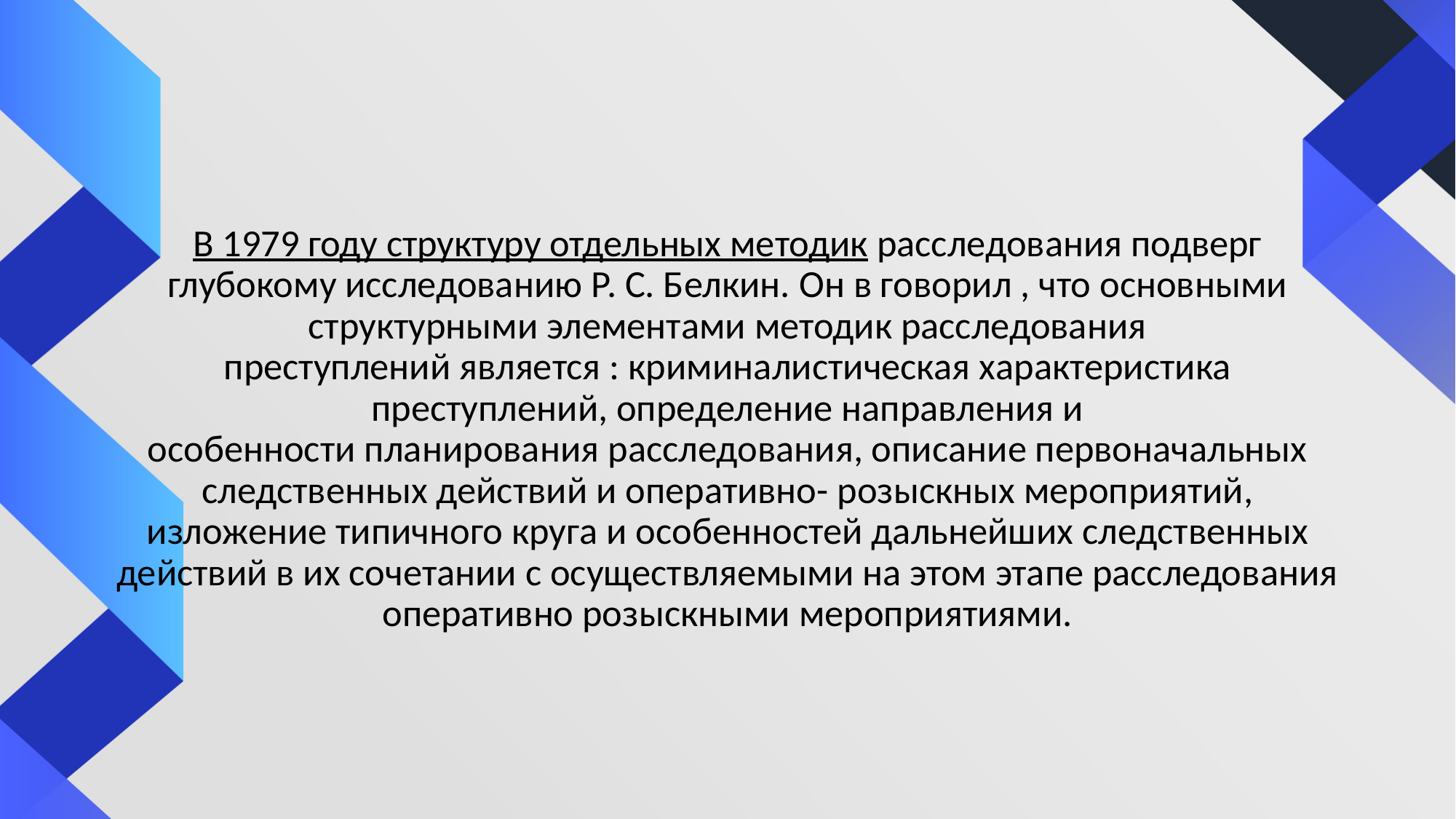

#
В 1979 году структуру отдельных методик расследования подверг глубокому исследованию Р. С. Белкин. Он в говорил , что основными структурными элементами методик расследования преступлений является : криминалистическая характеристика преступлений, определение направления и особенности планирования расследования, описание первоначальных следственных действий и оперативно- розыскных мероприятий, изложение типичного круга и особенностей дальнейших следственных действий в их сочетании с осуществляемыми на этом этапе расследования оперативно розыскными мероприятиями.